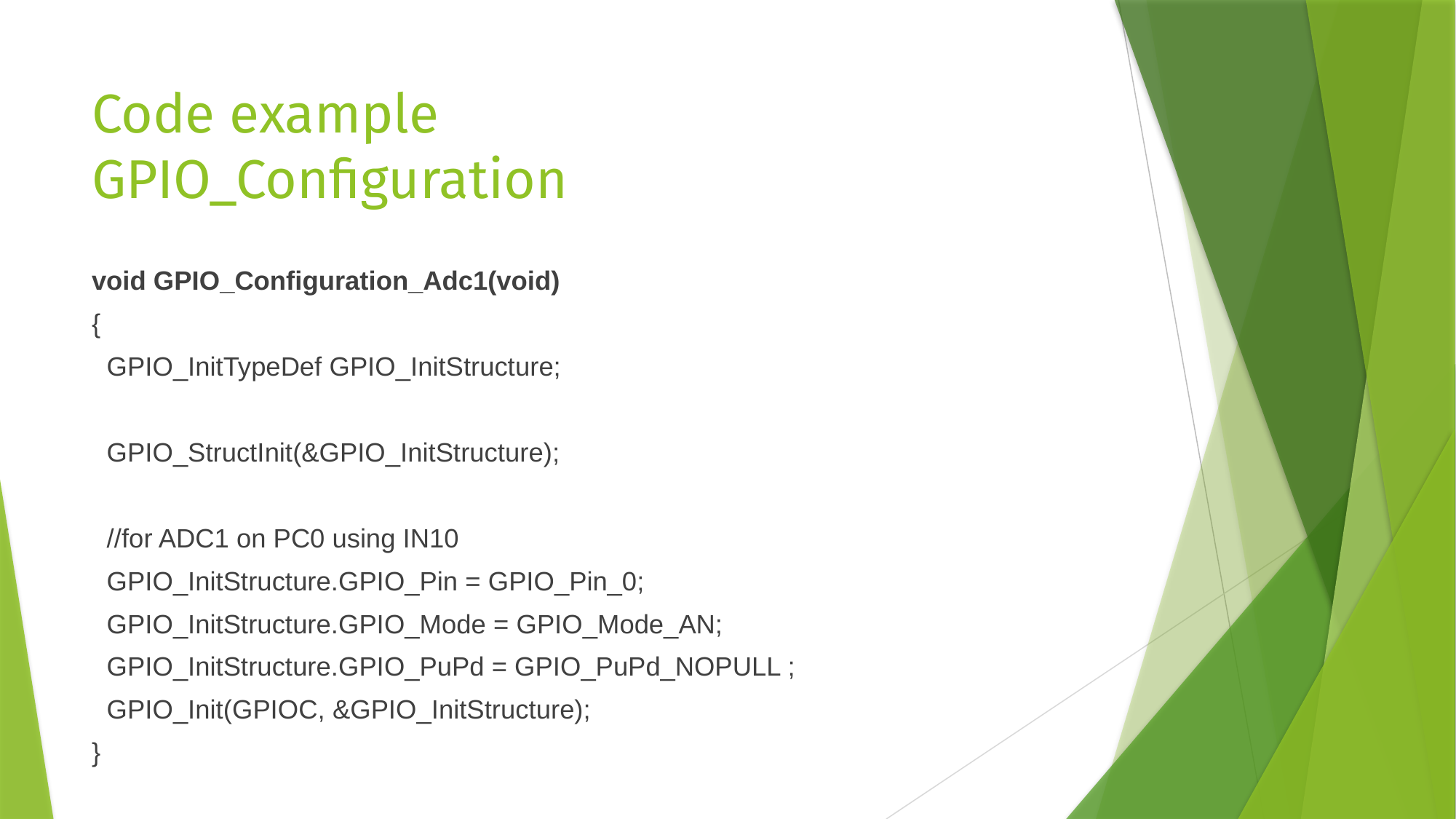

# Code example GPIO_Configuration
void GPIO_Configuration_Adc1(void)
{
  GPIO_InitTypeDef GPIO_InitStructure;

  GPIO_StructInit(&GPIO_InitStructure);

  //for ADC1 on PC0 using IN10
  GPIO_InitStructure.GPIO_Pin = GPIO_Pin_0;
  GPIO_InitStructure.GPIO_Mode = GPIO_Mode_AN;
  GPIO_InitStructure.GPIO_PuPd = GPIO_PuPd_NOPULL ;
  GPIO_Init(GPIOC, &GPIO_InitStructure);
}